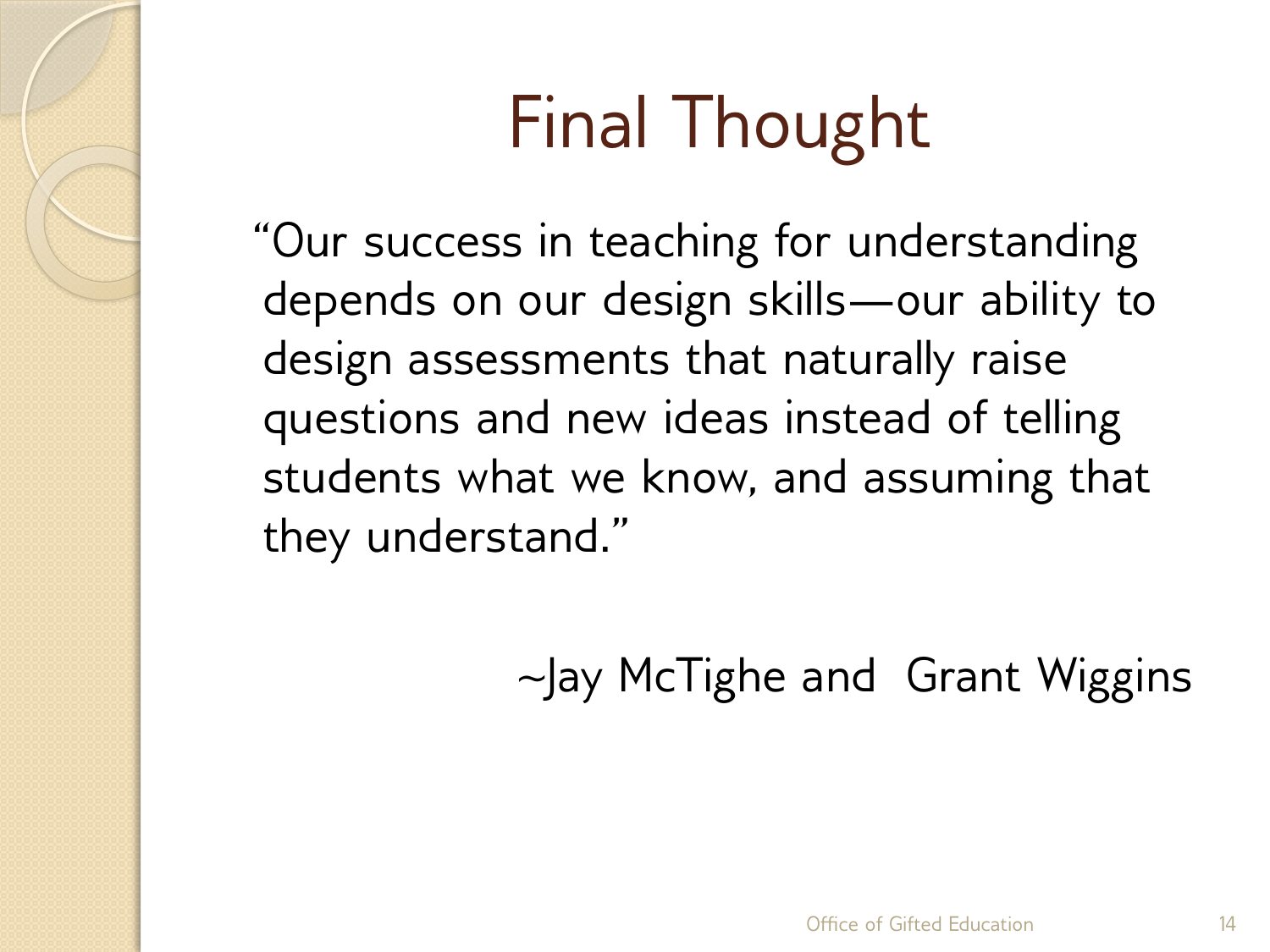

# Final Thought
  “Our success in teaching for understanding depends on our design skills—our ability to design assessments that naturally raise questions and new ideas instead of telling students what we know, and assuming that they understand.”

			~Jay McTighe and  Grant Wiggins
Office of Gifted Education
14